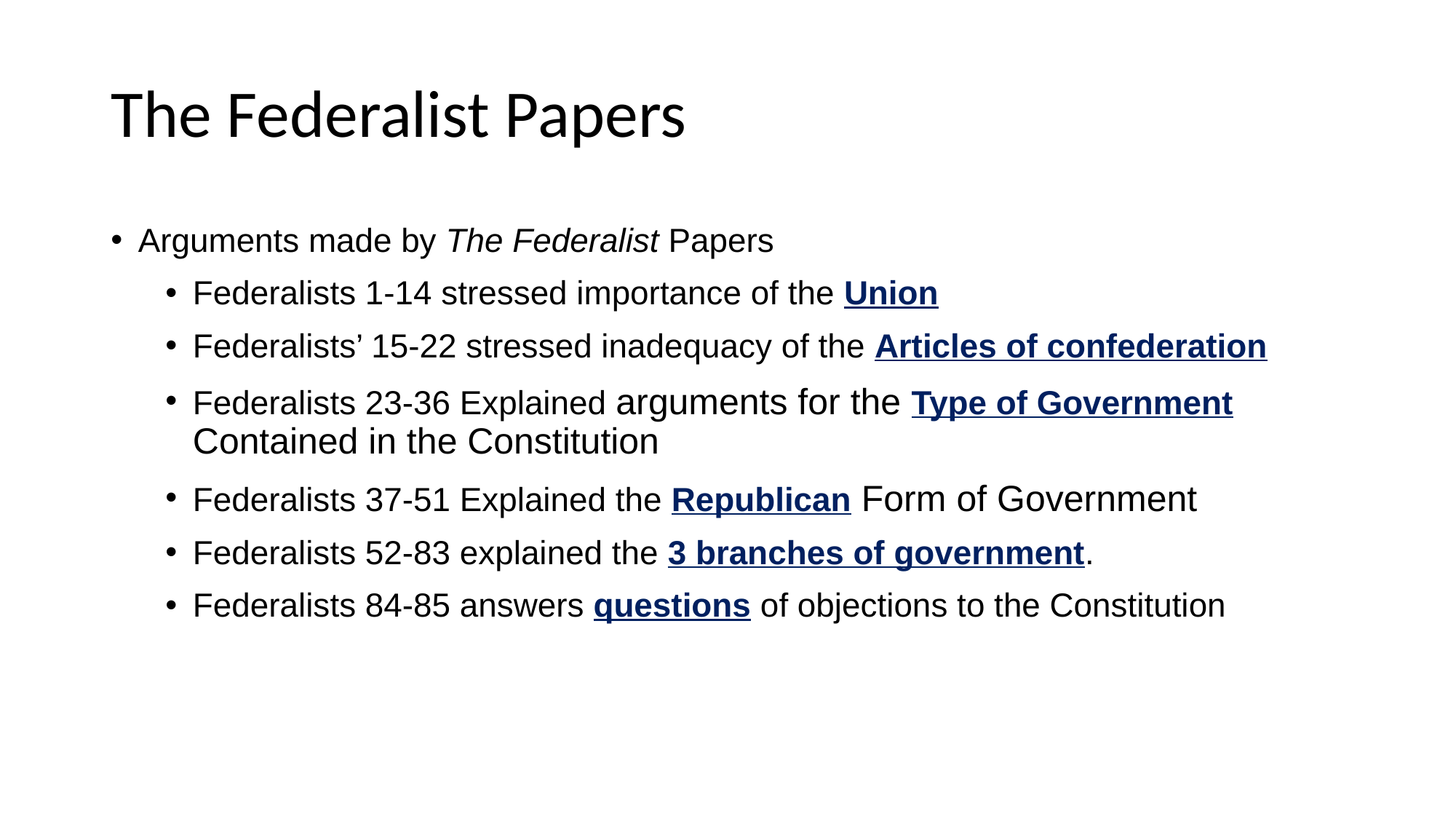

# The Federalist Papers
Arguments made by The Federalist Papers
Federalists 1-14 stressed importance of the Union
Federalists’ 15-22 stressed inadequacy of the Articles of confederation
Federalists 23-36 Explained arguments for the Type of Government Contained in the Constitution
Federalists 37-51 Explained the Republican Form of Government
Federalists 52-83 explained the 3 branches of government.
Federalists 84-85 answers questions of objections to the Constitution